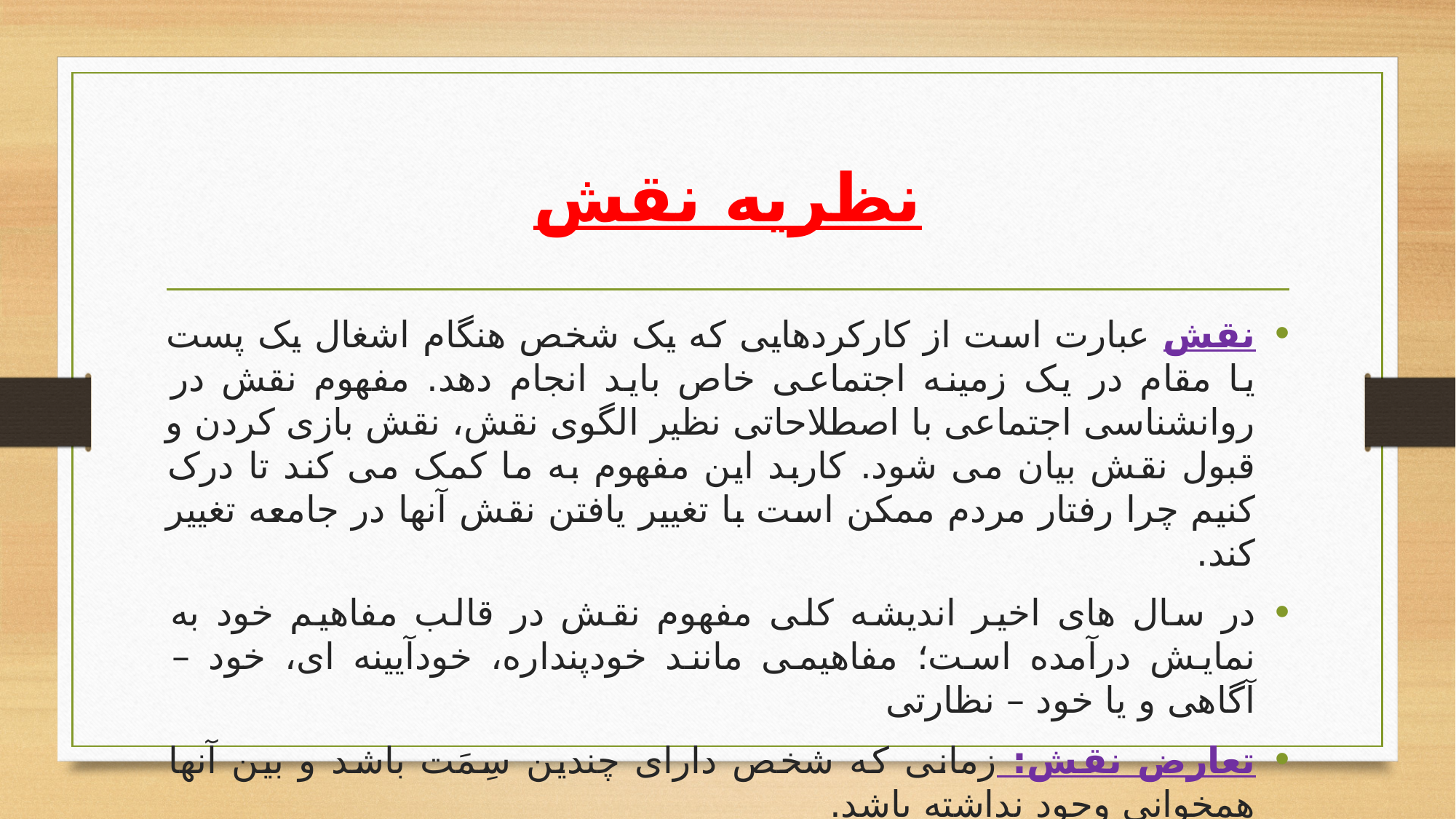

# نظریه نقش
نقش عبارت است از کارکردهایی که یک شخص هنگام اشغال یک پست یا مقام در یک زمینه اجتماعی خاص باید انجام دهد. مفهوم نقش در روانشناسی اجتماعی با اصطلاحاتی نظیر الگوی نقش، نقش بازی کردن و قبول نقش بیان می شود. کاربد این مفهوم به ما کمک می کند تا درک کنیم چرا رفتار مردم ممکن است با تغییر یافتن نقش آنها در جامعه تغییر کند.
در سال های اخیر اندیشه کلی مفهوم نقش در قالب مفاهیم خود به نمایش درآمده است؛ مفاهیمی مانند خودپنداره، خودآیینه ای، خود – آگاهی و یا خود – نظارتی
تعارض نقش: زمانی که شخص دارای چندین سِمَت باشد و بین آنها همخوانی وجود نداشته باشد.